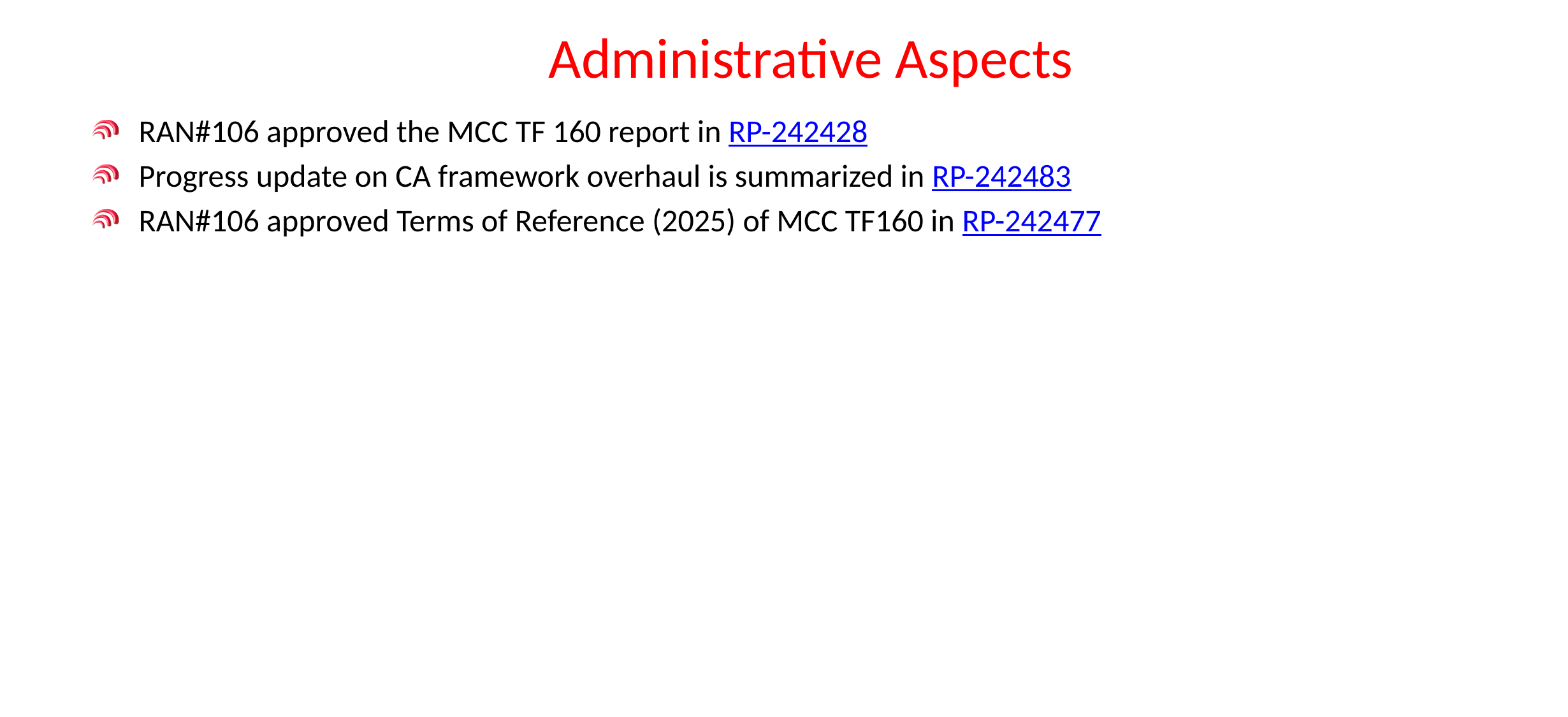

# Administrative Aspects
RAN#106 approved the MCC TF 160 report in RP-242428
Progress update on CA framework overhaul is summarized in RP-242483
RAN#106 approved Terms of Reference (2025) of MCC TF160 in RP-242477